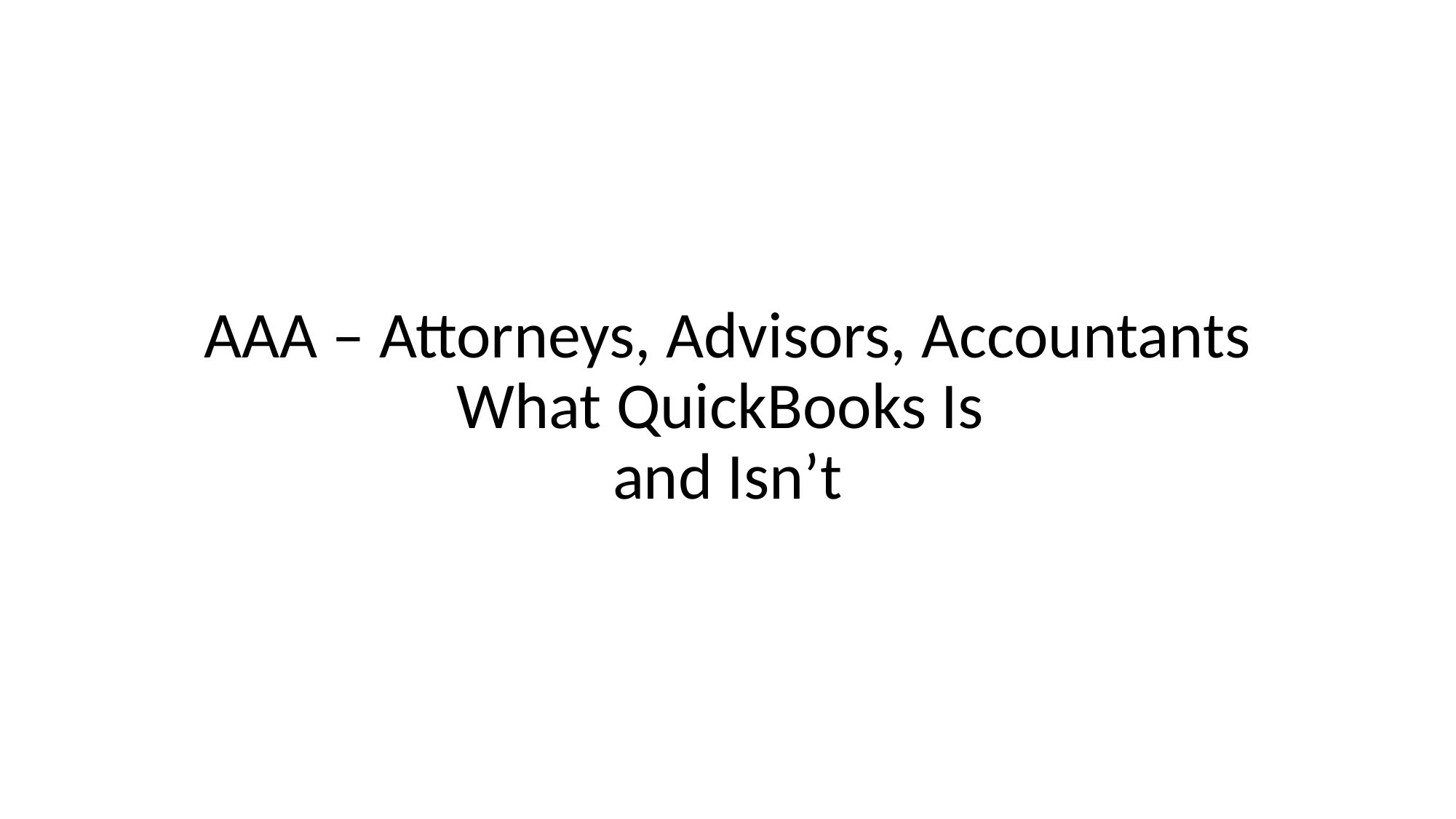

# AAA – Attorneys, Advisors, Accountants What QuickBooks Is and Isn’t